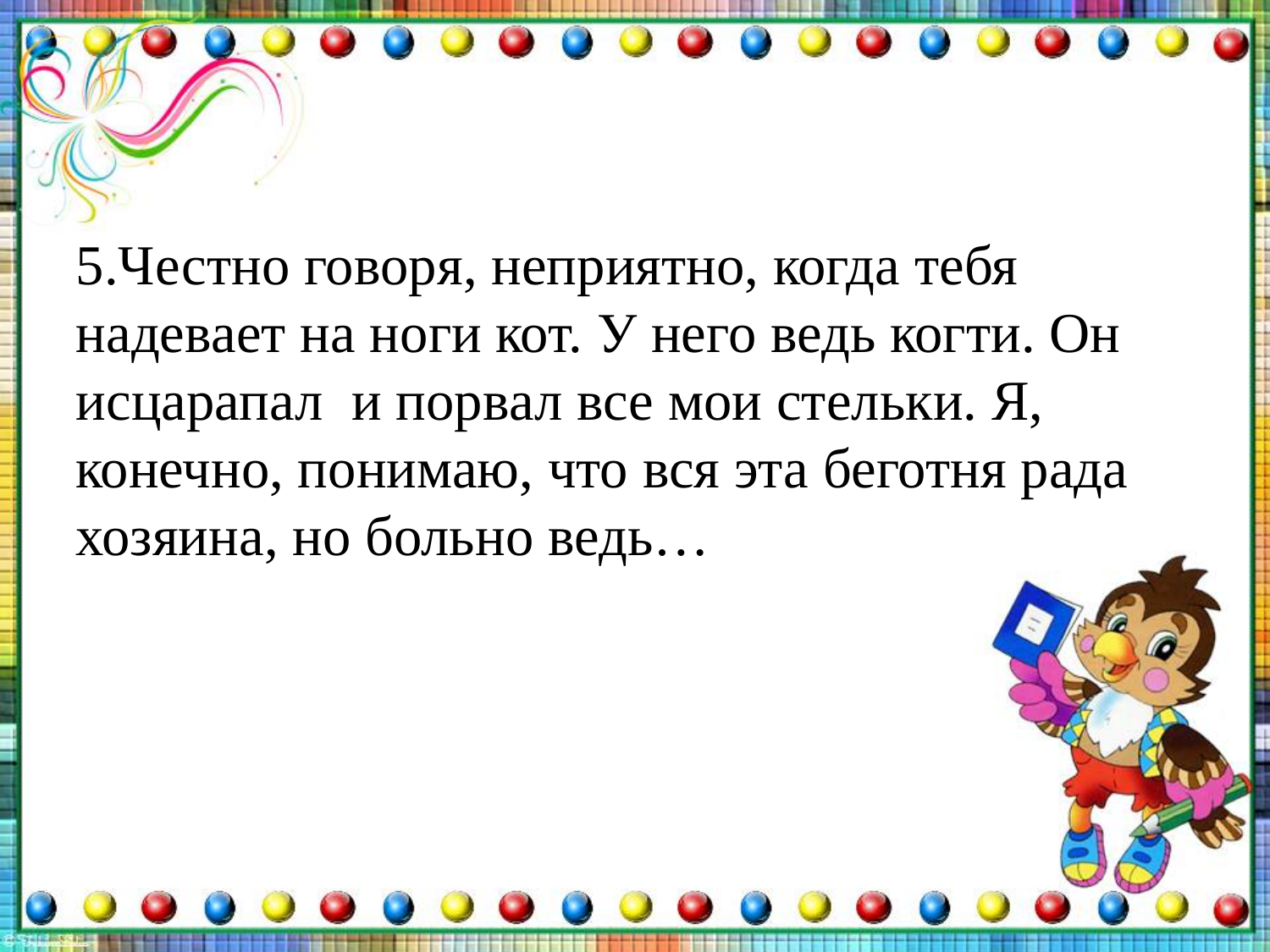

#
5.Честно говоря, неприятно, когда тебя надевает на ноги кот. У него ведь когти. Он исцарапал  и порвал все мои стельки. Я, конечно, понимаю, что вся эта беготня рада хозяина, но больно ведь…